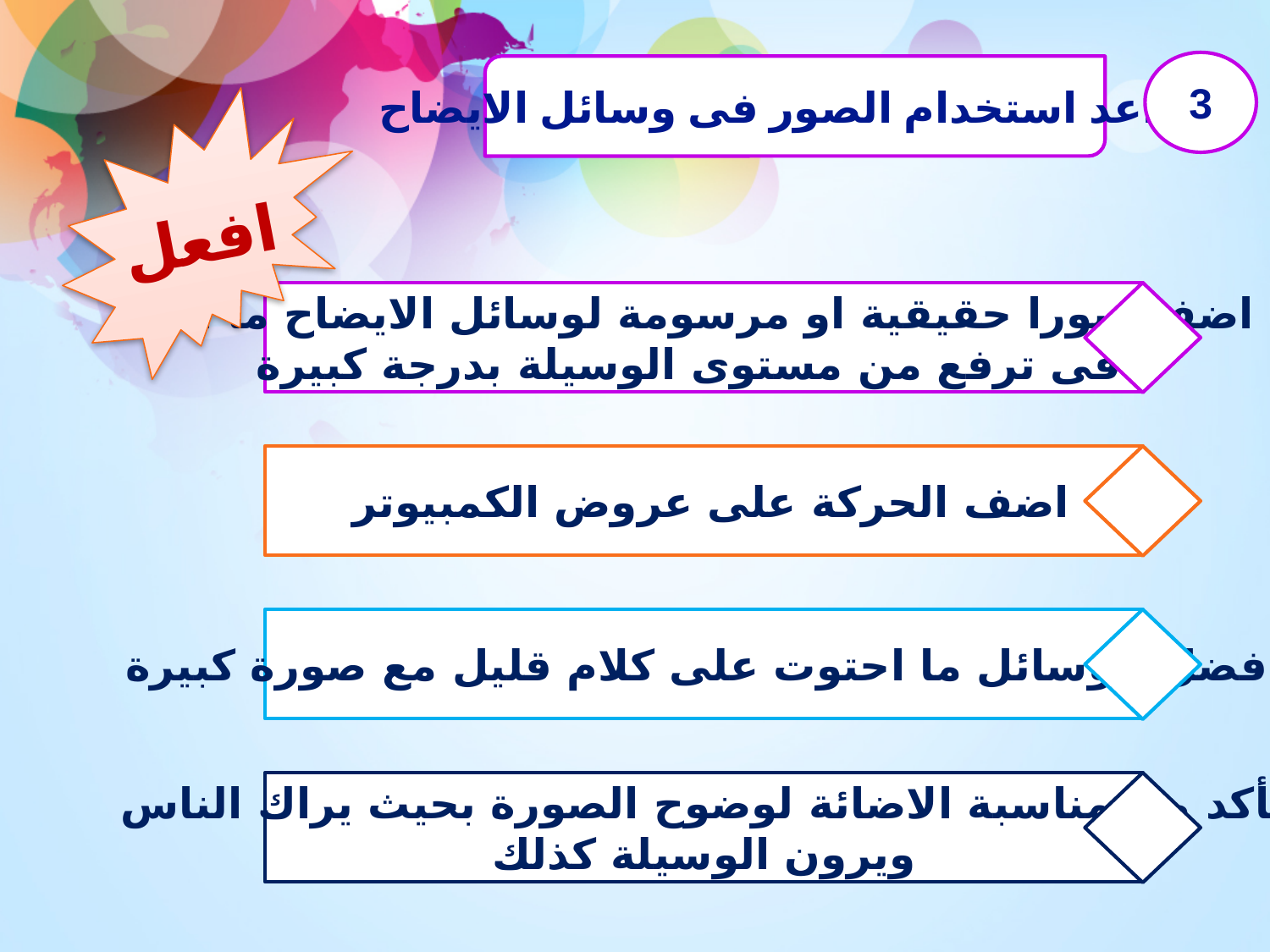

3
قواعد استخدام الصور فى وسائل الايضاح
افعل
    اضف صورا حقيقية او مرسومة لوسائل الايضاح ما امكن
  فى ترفع من مستوى الوسيلة بدرجة كبيرة

اضف الحركة على عروض الكمبيوتر

افضل الوسائل ما احتوت على كلام قليل مع صورة كبيرة

تأكد من مناسبة الاضائة لوضوح الصورة بحيث يراك الناس
 ويرون الوسيلة كذلك